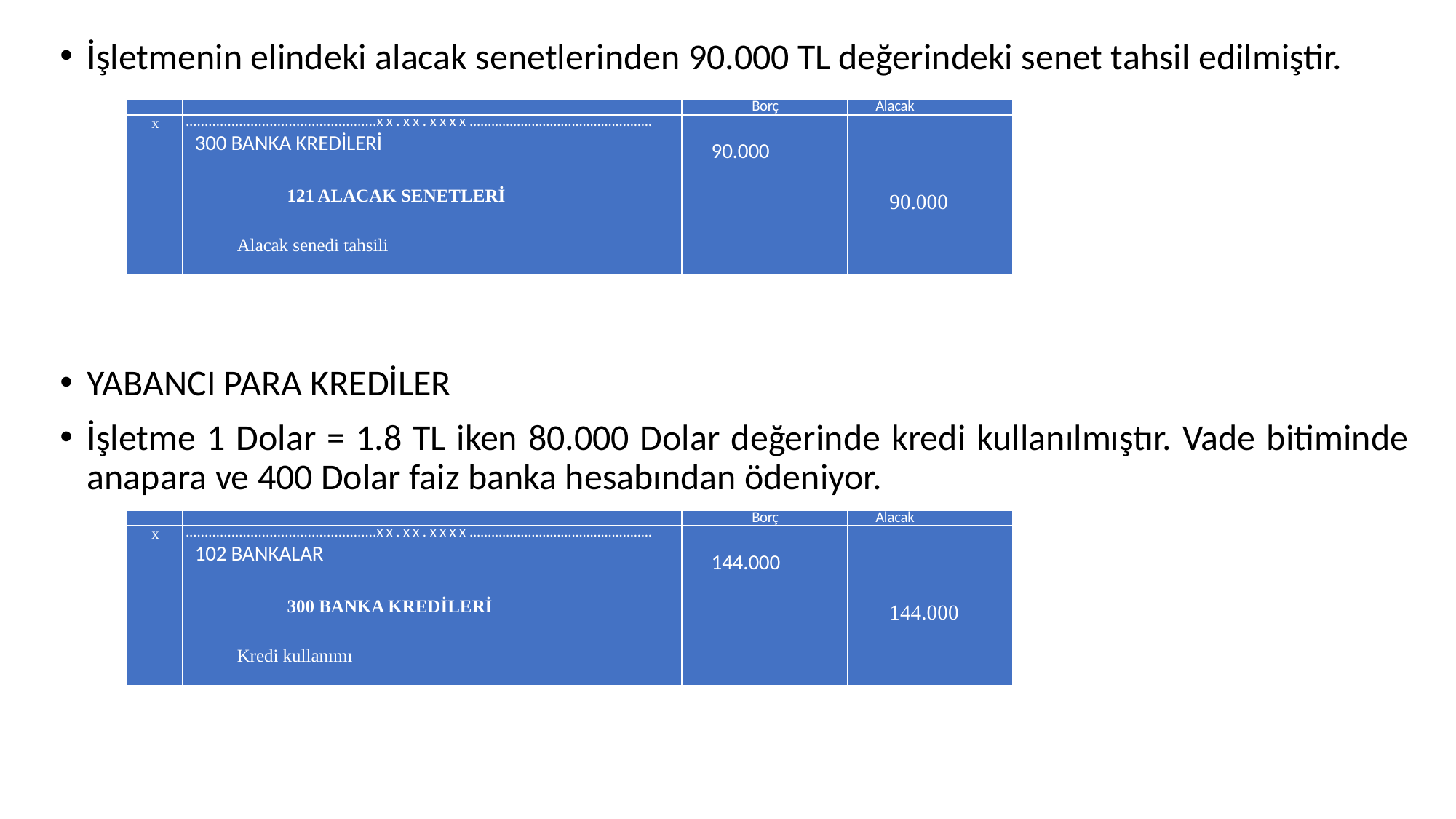

İşletmenin elindeki alacak senetlerinden 90.000 TL değerindeki senet tahsil edilmiştir.

YABANCI PARA KREDİLER
İşletme 1 Dolar = 1.8 TL iken 80.000 Dolar değerinde kredi kullanılmıştır. Vade bitiminde anapara ve 400 Dolar faiz banka hesabından ödeniyor.

|  |  | Borç | Alacak |
| --- | --- | --- | --- |
| x | ..................................................xx.xx.xxxx.................................................. 300 BANKA KREDİLERİ 121 ALACAK SENETLERİ Alacak senedi tahsili | 90.000 | 90.000 |
|  |  | Borç | Alacak |
| --- | --- | --- | --- |
| x | ..................................................xx.xx.xxxx.................................................. 102 BANKALAR 300 BANKA KREDİLERİ Kredi kullanımı | 144.000 | 144.000 |